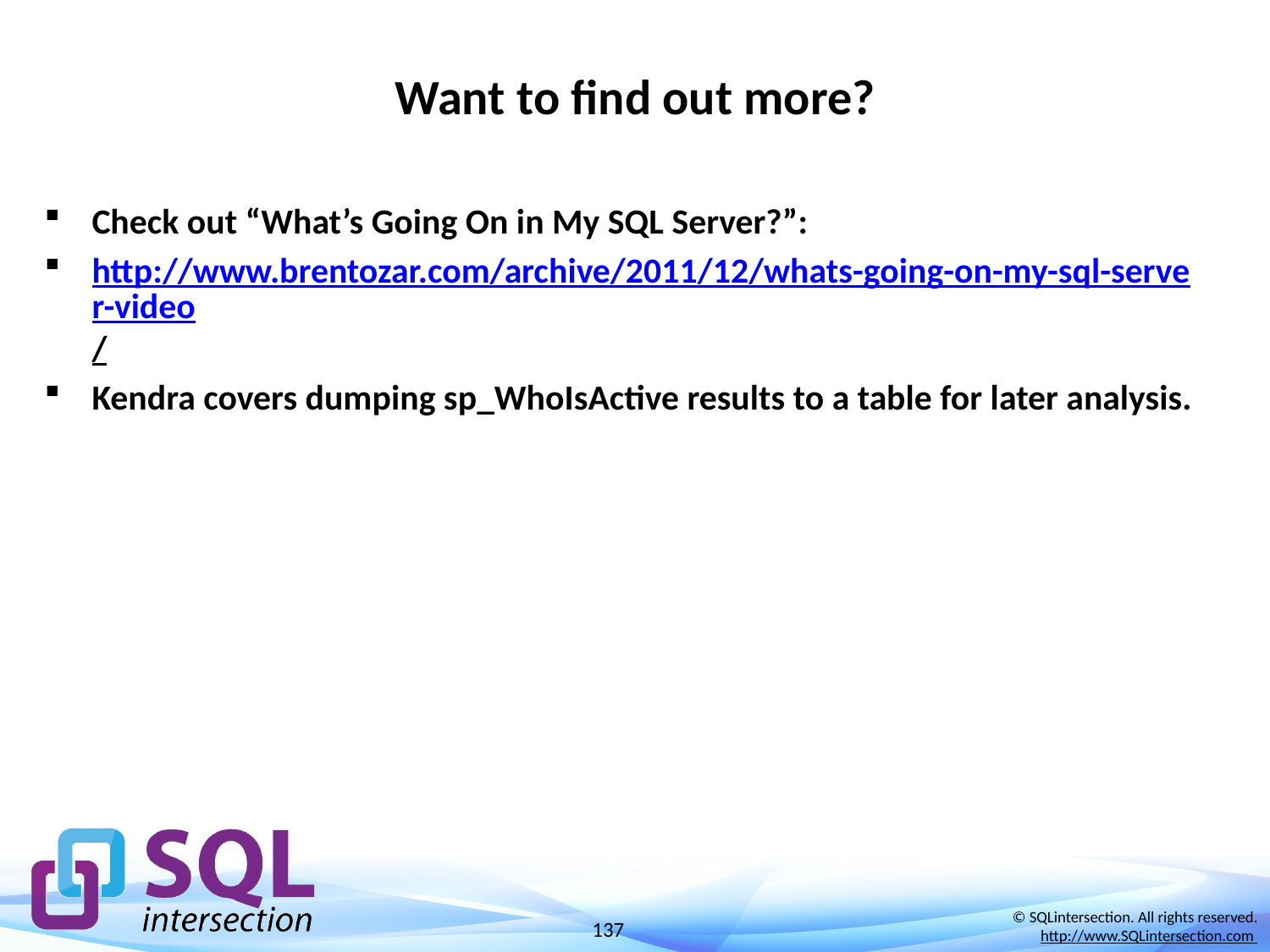

# Want to find out more?
Check out “What’s Going On in My SQL Server?”:
http://www.brentozar.com/archive/2011/12/whats-going-on-my-sql-server-video/
Kendra covers dumping sp_WhoIsActive results to a table for later analysis.